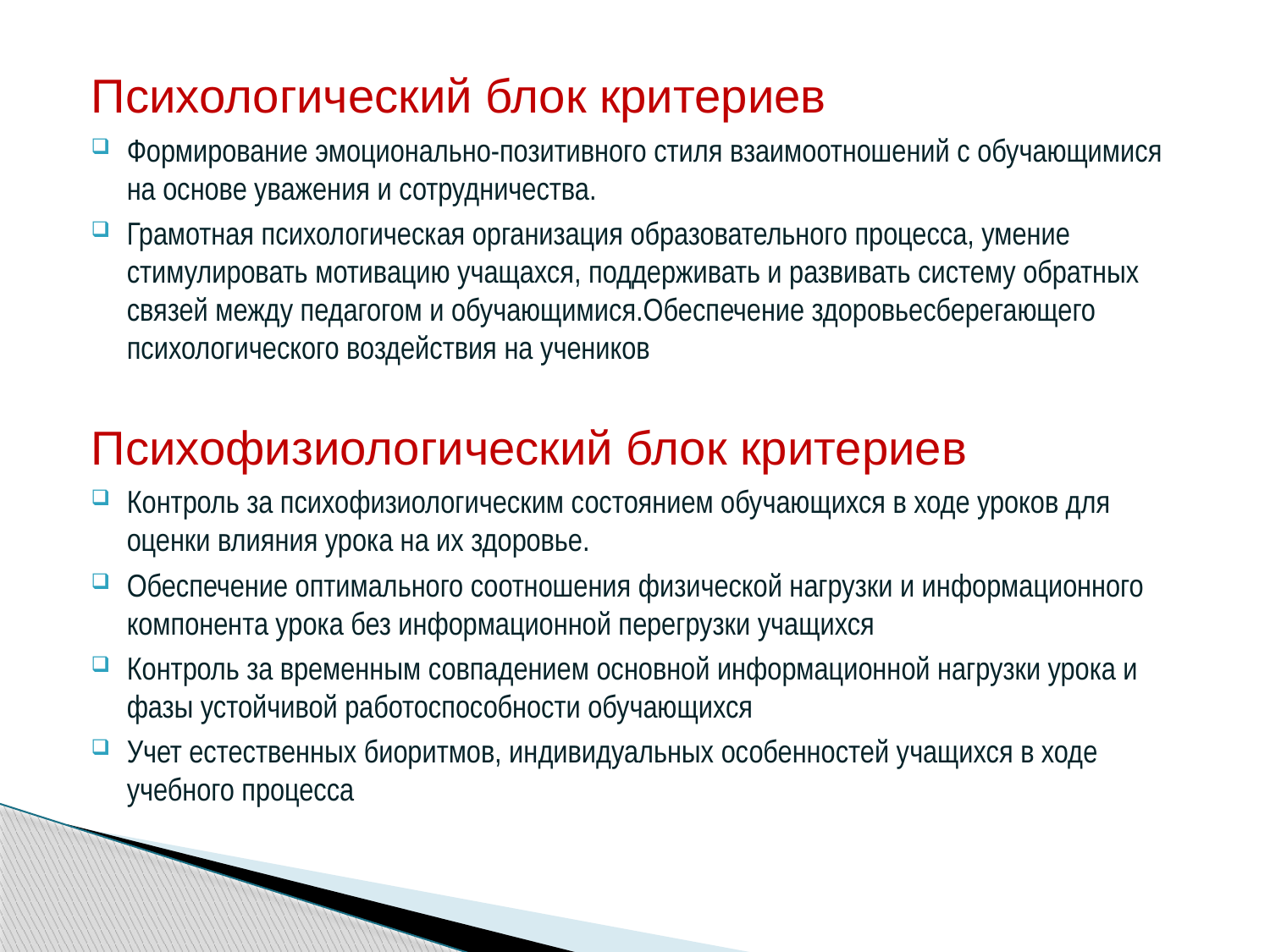

Психологический блок критериев
Формирование эмоционально-позитивного стиля взаимоотношений с обучающимися на основе уважения и сотрудничества.
Грамотная психологическая организация образовательного процесса, умение стимулировать мотивацию учащахся, поддерживать и развивать систему обратных связей между педагогом и обучающимися.Обеспечение здоровьесберегающего психологического воздействия на учеников

Психофизиологический блок критериев
Контроль за психофизиологическим состоянием обучающихся в ходе уроков для оценки влияния урока на их здоровье.
Обеспечение оптимального соотношения физической нагрузки и информационного компонента урока без информационной перегрузки учащихся
Контроль за временным совпадением основной информационной нагрузки урока и фазы устойчивой работоспособности обучающихся
Учет естественных биоритмов, индивидуальных особенностей учащихся в ходе учебного процесса